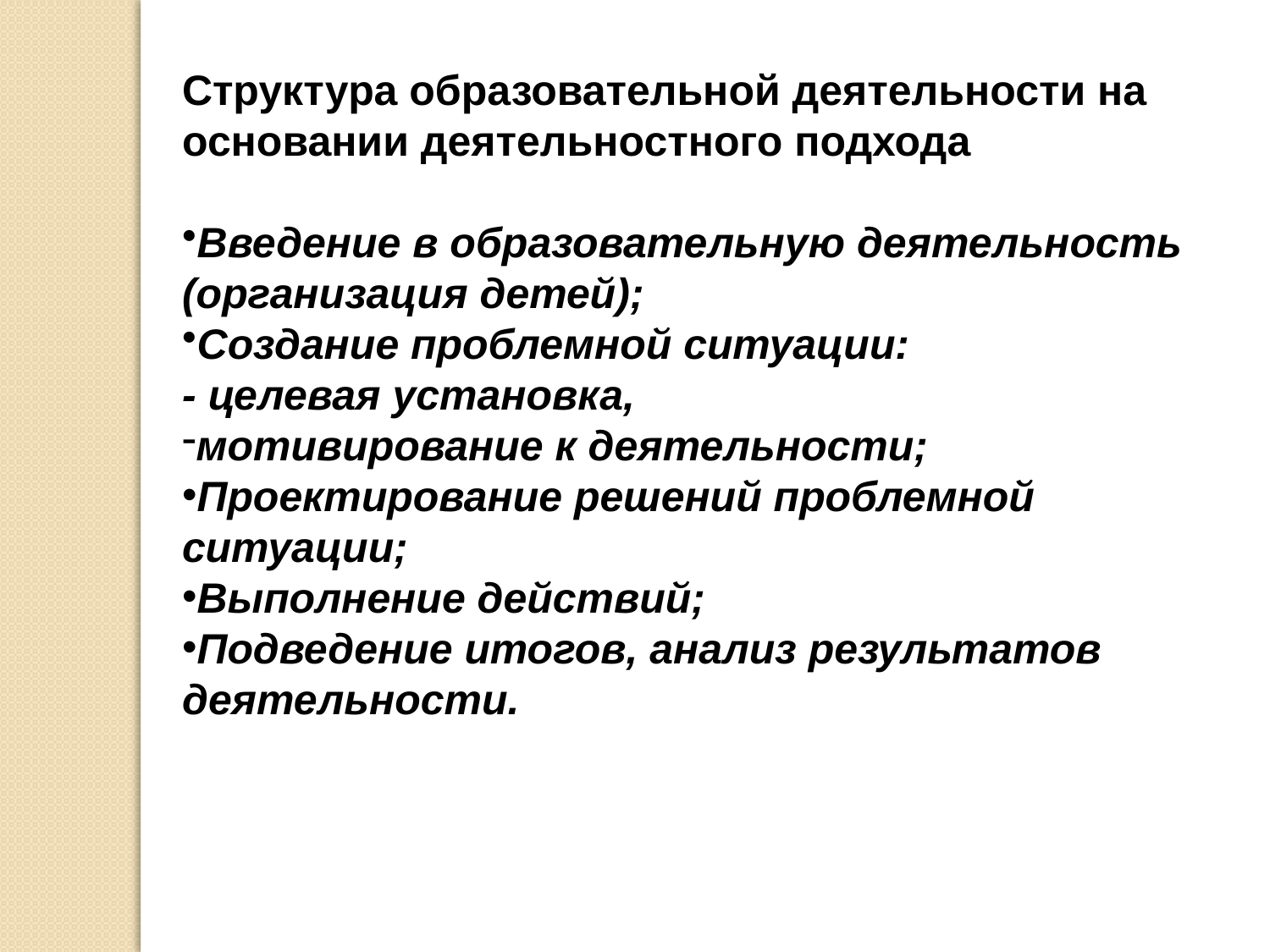

Структура образовательной деятельности на основании деятельностного подхода

Введение в образовательную деятельность (организация детей);
Создание проблемной ситуации:
- целевая установка,
мотивирование к деятельности;
Проектирование решений проблемной ситуации;
Выполнение действий;
Подведение итогов, анализ результатов деятельности.